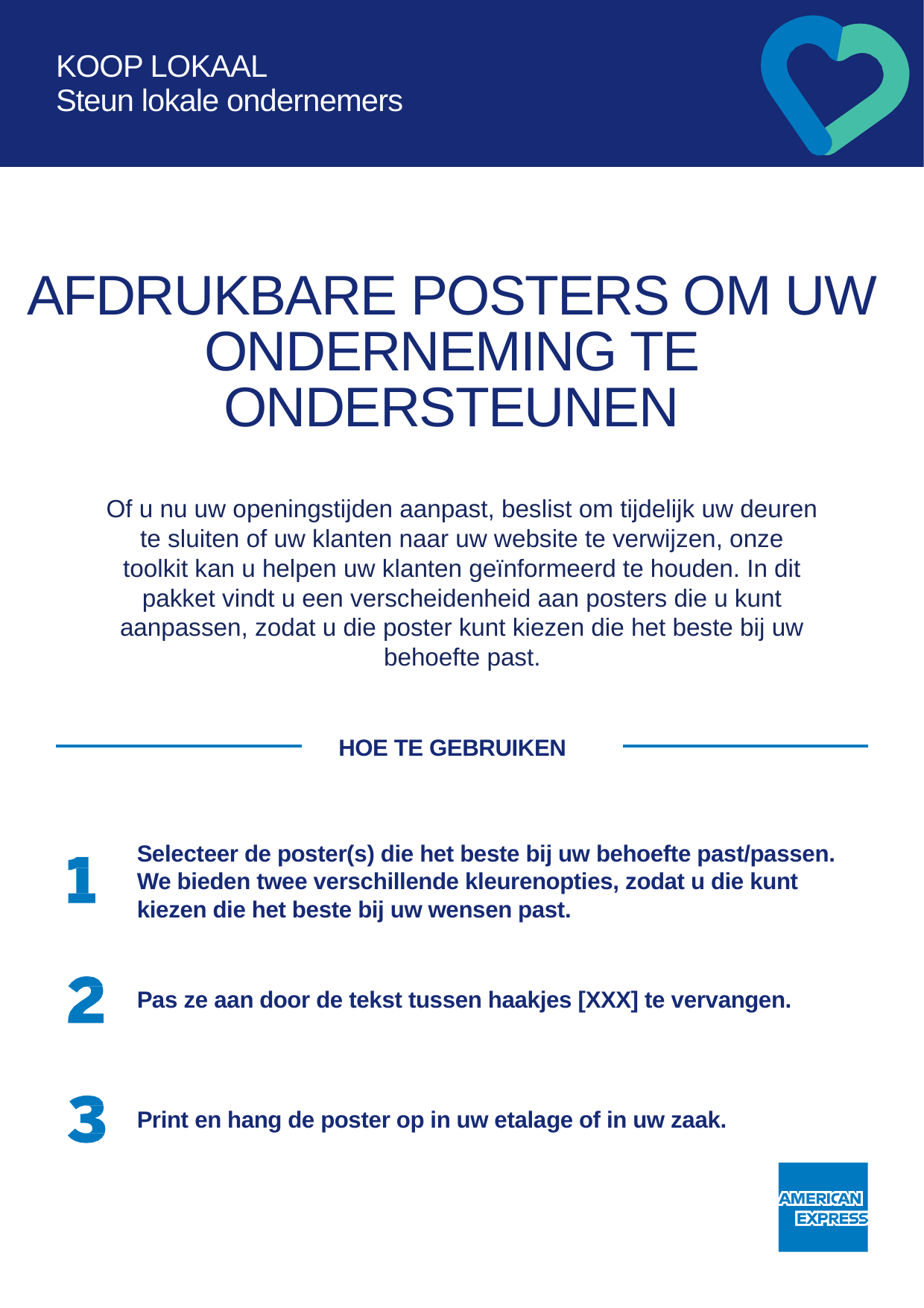

KOOP LOKAAL
Steun lokale ondernemers

# AFDRUKBARE POSTERS OM UW ONDERNEMING TE ONDERSTEUNEN
Of u nu uw openingstijden aanpast, beslist om tijdelijk uw deuren te sluiten of uw klanten naar uw website te verwijzen, onze toolkit kan u helpen uw klanten geïnformeerd te houden. In dit pakket vindt u een verscheidenheid aan posters die u kunt aanpassen, zodat u die poster kunt kiezen die het beste bij uw behoefte past.
HOE TE GEBRUIKEN

Selecteer de poster(s) die het beste bij uw behoefte past/passen. We bieden twee verschillende kleurenopties, zodat u die kunt kiezen die het beste bij uw wensen past.

Pas ze aan door de tekst tussen haakjes [XXX] te vervangen.

Print en hang de poster op in uw etalage of in uw zaak.